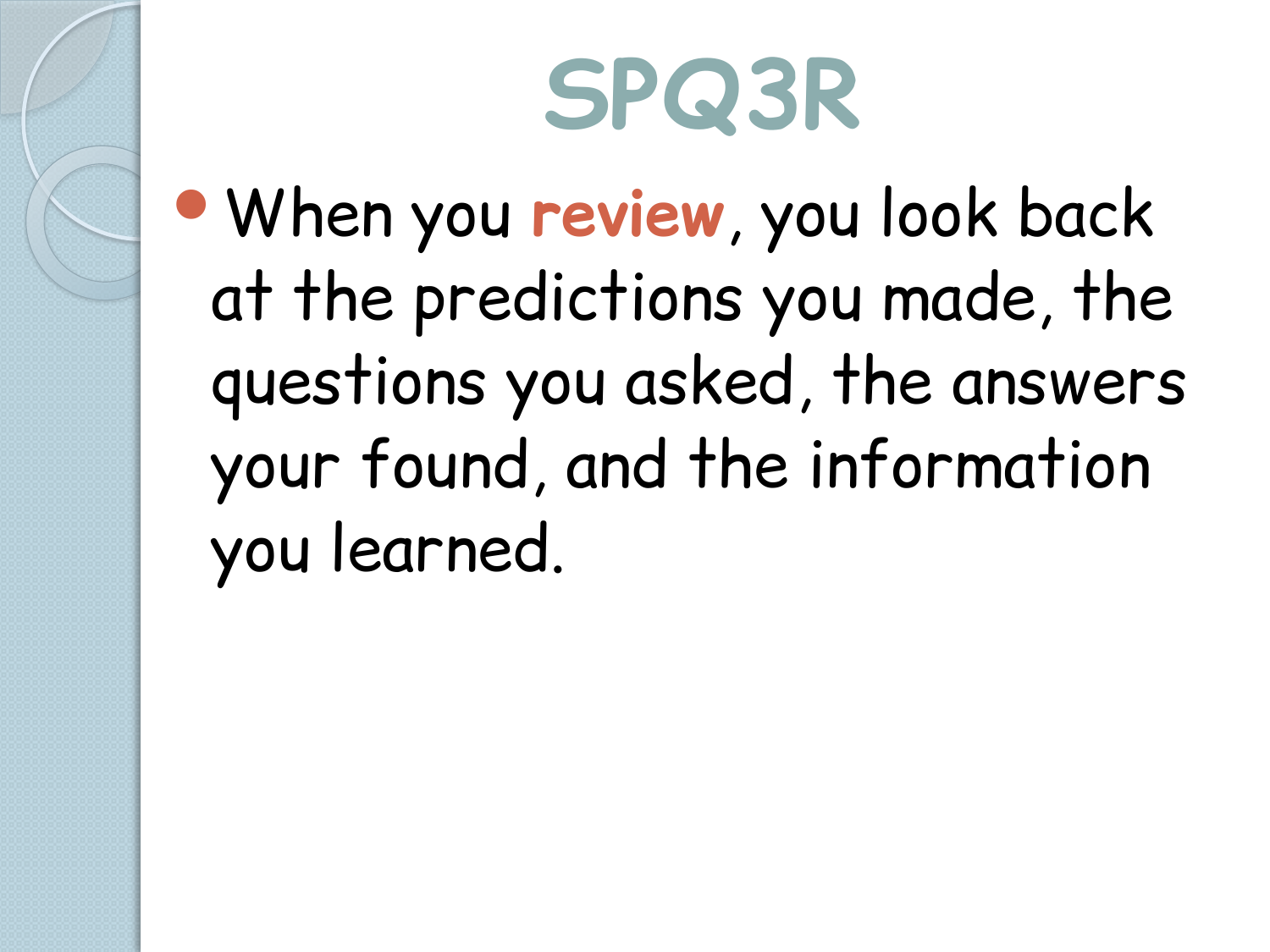

# SPQ3R
When you review, you look back at the predictions you made, the questions you asked, the answers your found, and the information you learned.